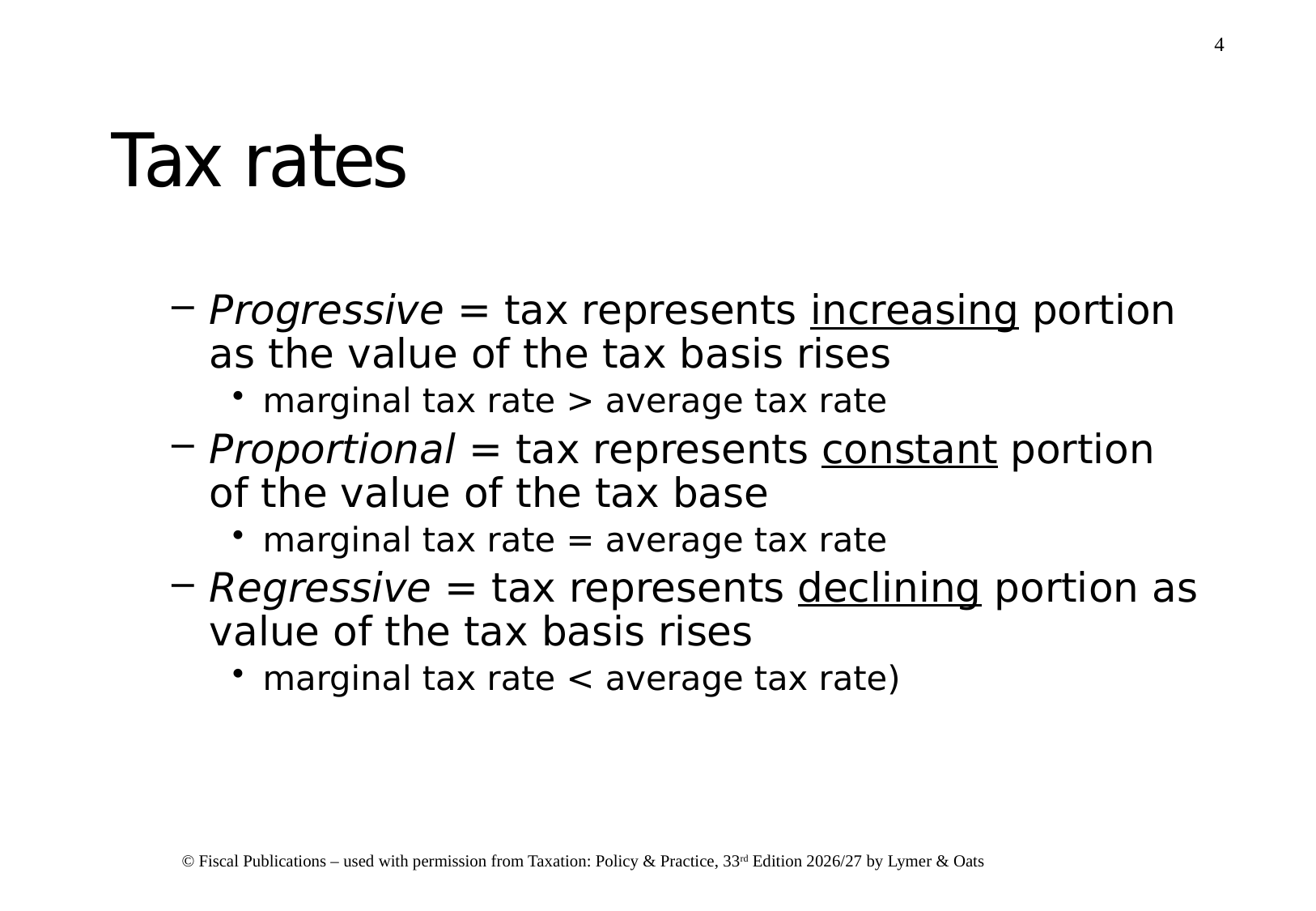

# Tax rates
Progressive = tax represents increasing portion as the value of the tax basis rises
marginal tax rate > average tax rate
Proportional = tax represents constant portion of the value of the tax base
marginal tax rate = average tax rate
Regressive = tax represents declining portion as value of the tax basis rises
marginal tax rate < average tax rate)